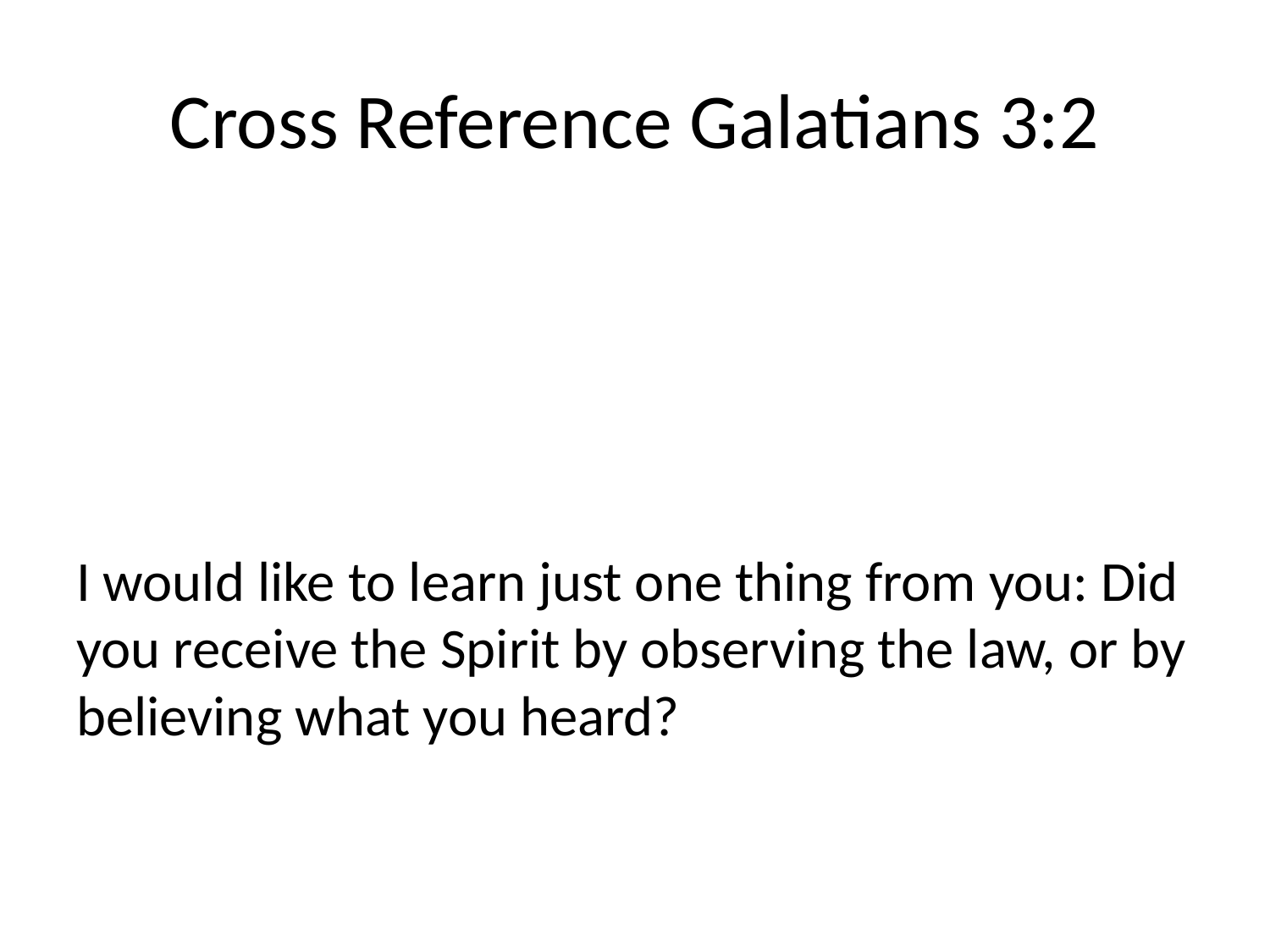

# Cross Reference Galatians 3:2

I would like to learn just one thing from you: Did you receive the Spirit by observing the law, or by believing what you heard?